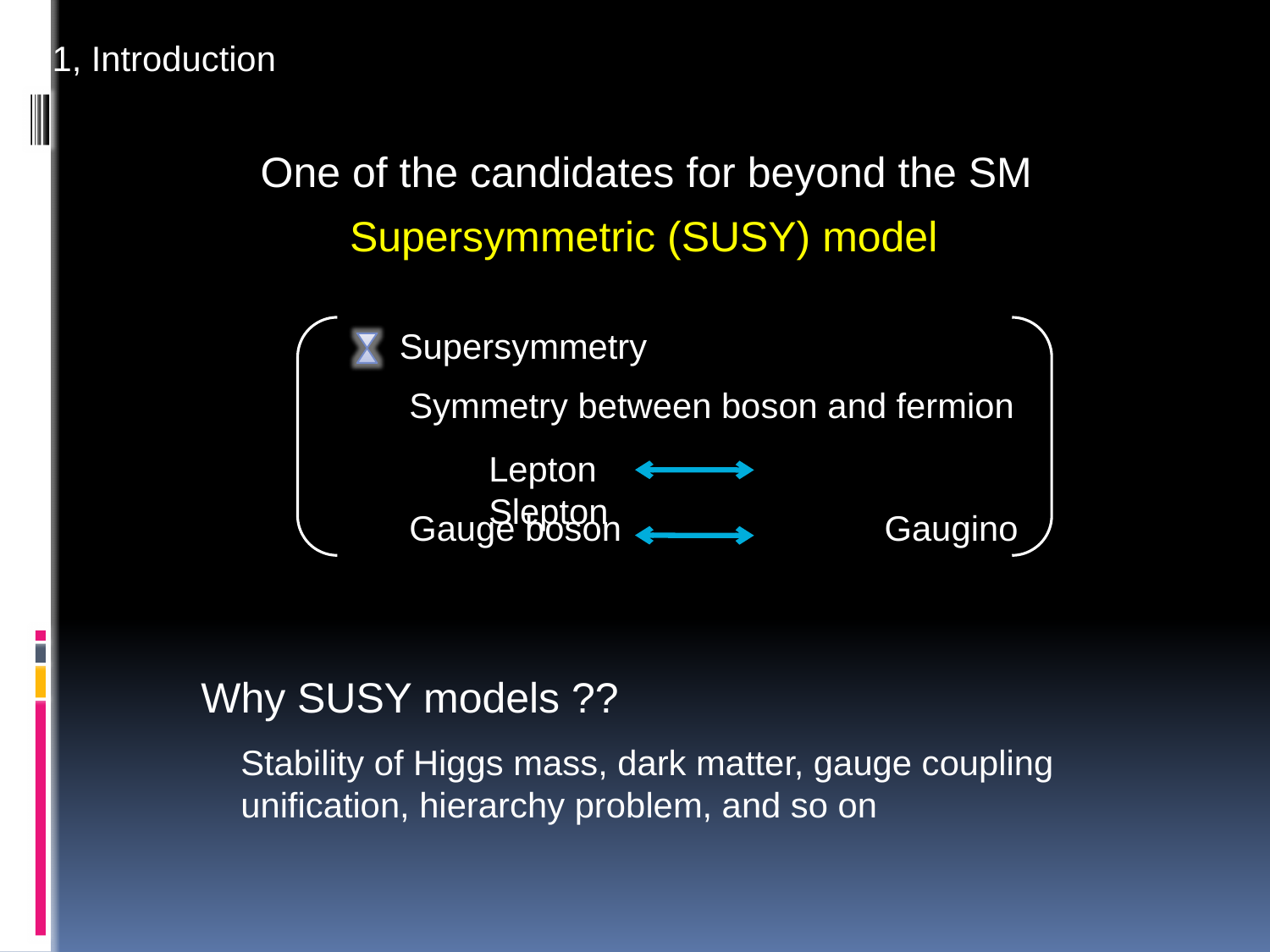

1, Introduction
One of the candidates for beyond the SM
Supersymmetric (SUSY) model

Supersymmetry

Symmetry between boson and fermion
Lepton                            Slepton
Gauge boson                           Gaugino
Why SUSY models ??
Stability of Higgs mass, dark matter, gauge coupling unification, hierarchy problem, and so on